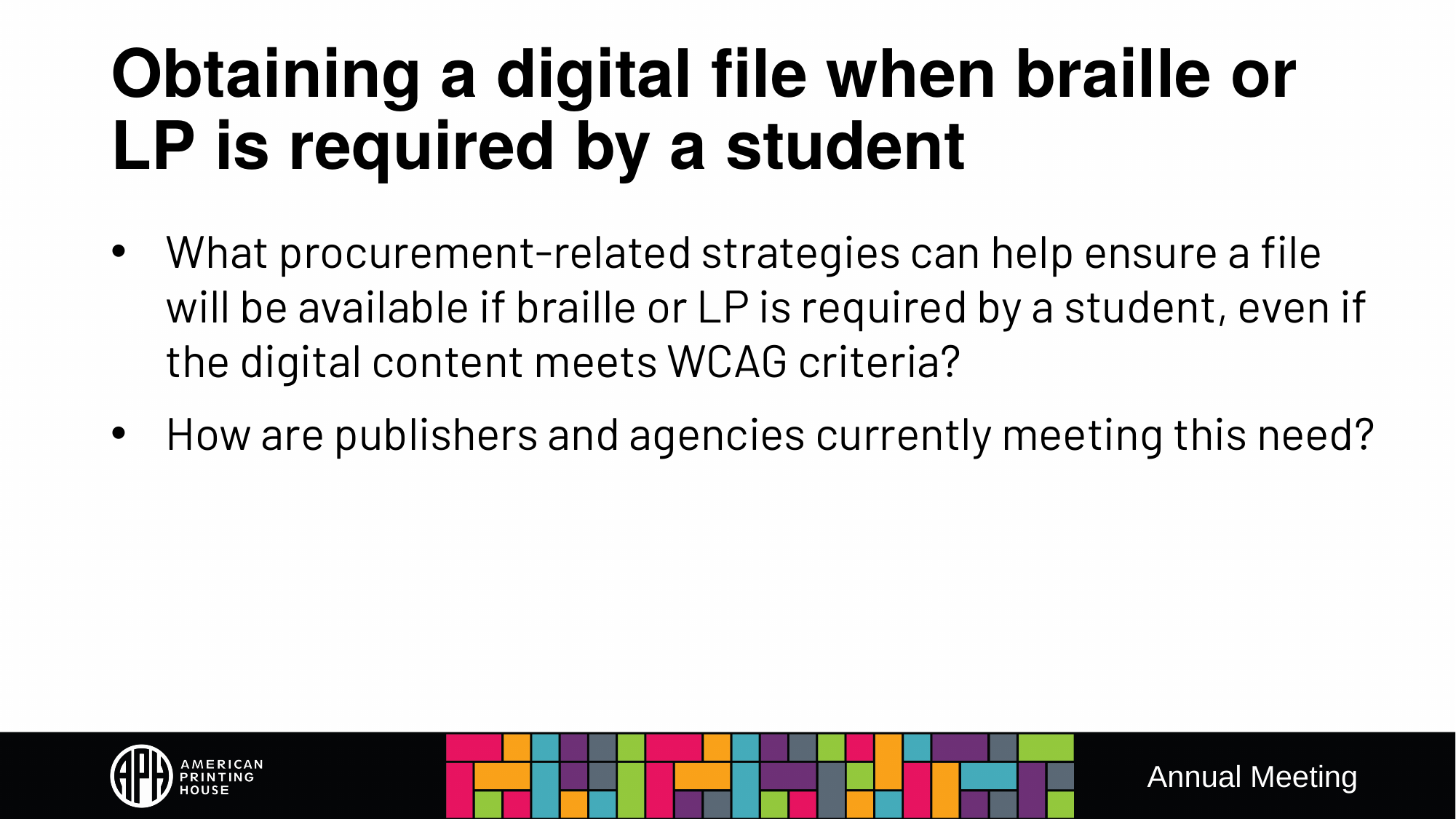

# Obtaining a digital file when braille or LP is required by a student
What procurement-related strategies can help ensure a file will be available if braille or LP is required by a student, even if the digital content meets WCAG criteria?
How are publishers and agencies currently meeting this need?